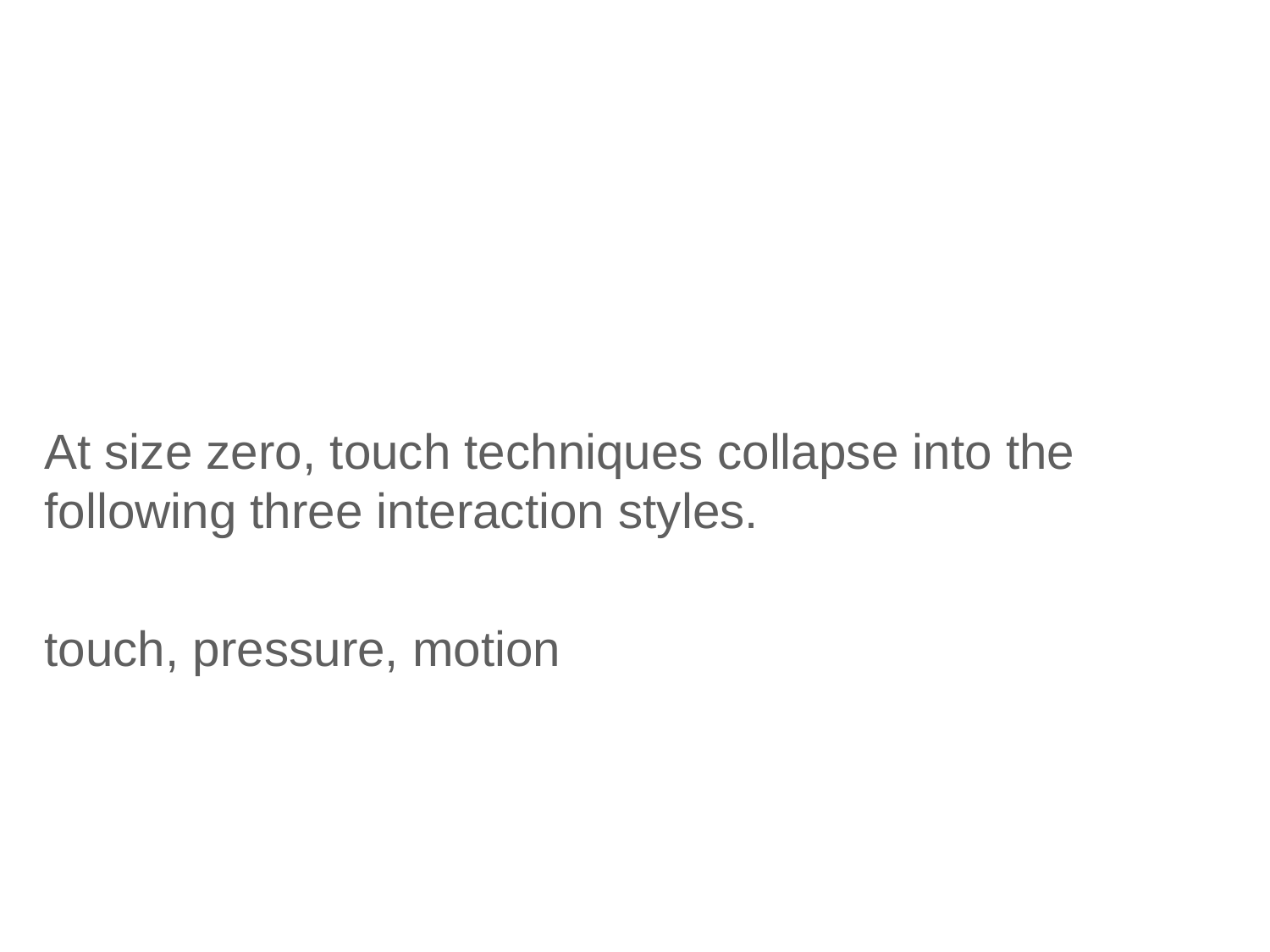

#

At size zero, touch techniques collapse into the following three interaction styles.

touch, pressure, motion